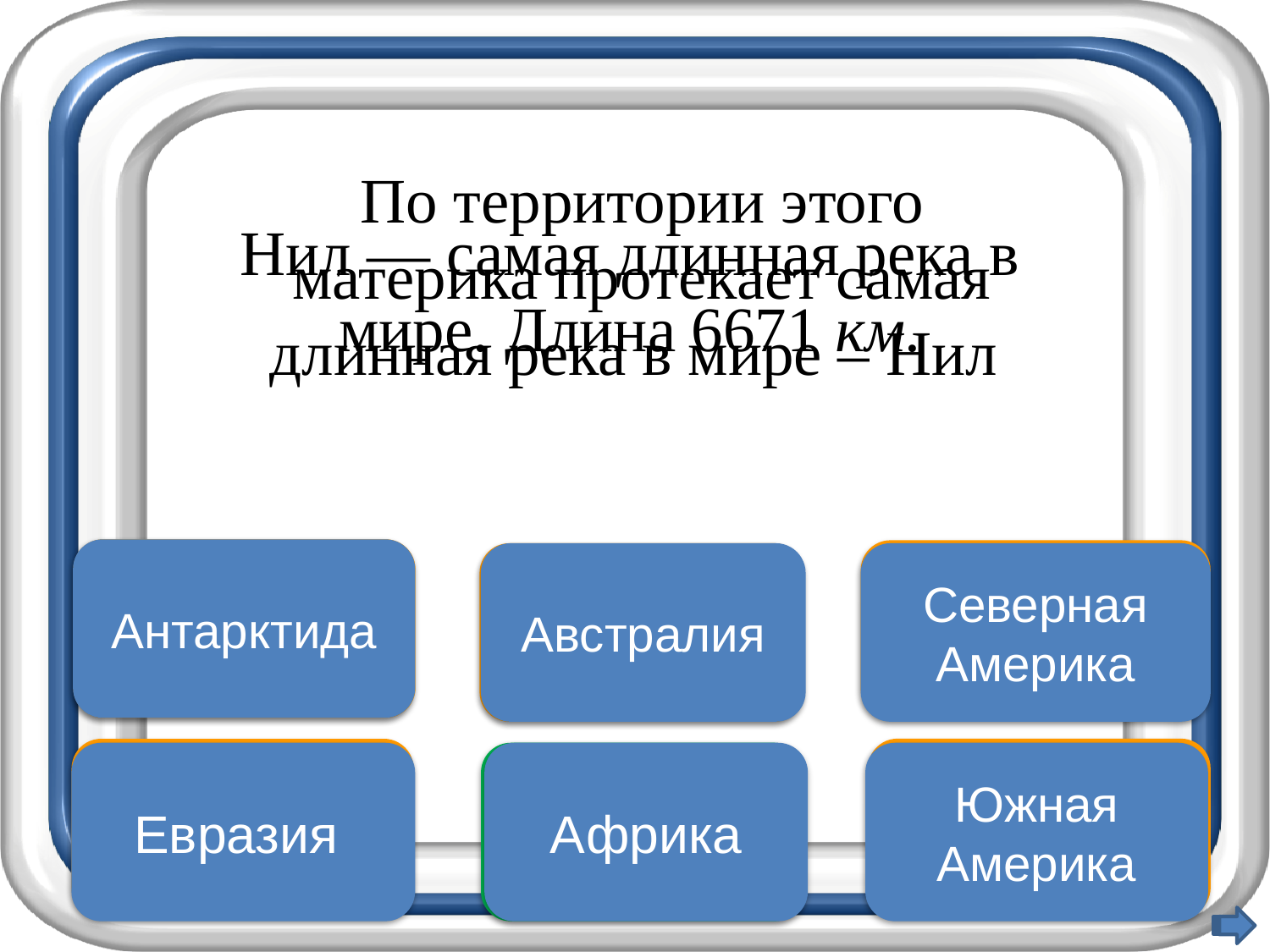

По территории этого материка протекает самая длинная река в мире – Нил
Нил — самая длинная река в мире. Длина 6671 км.
Антарктида

Подумай хорошо

Подумай хорошо
Подумай еще
Австралия

Северная Америка
Неверно
Увы, неверно
Евразия
Африка
Правильно
Южная Америка